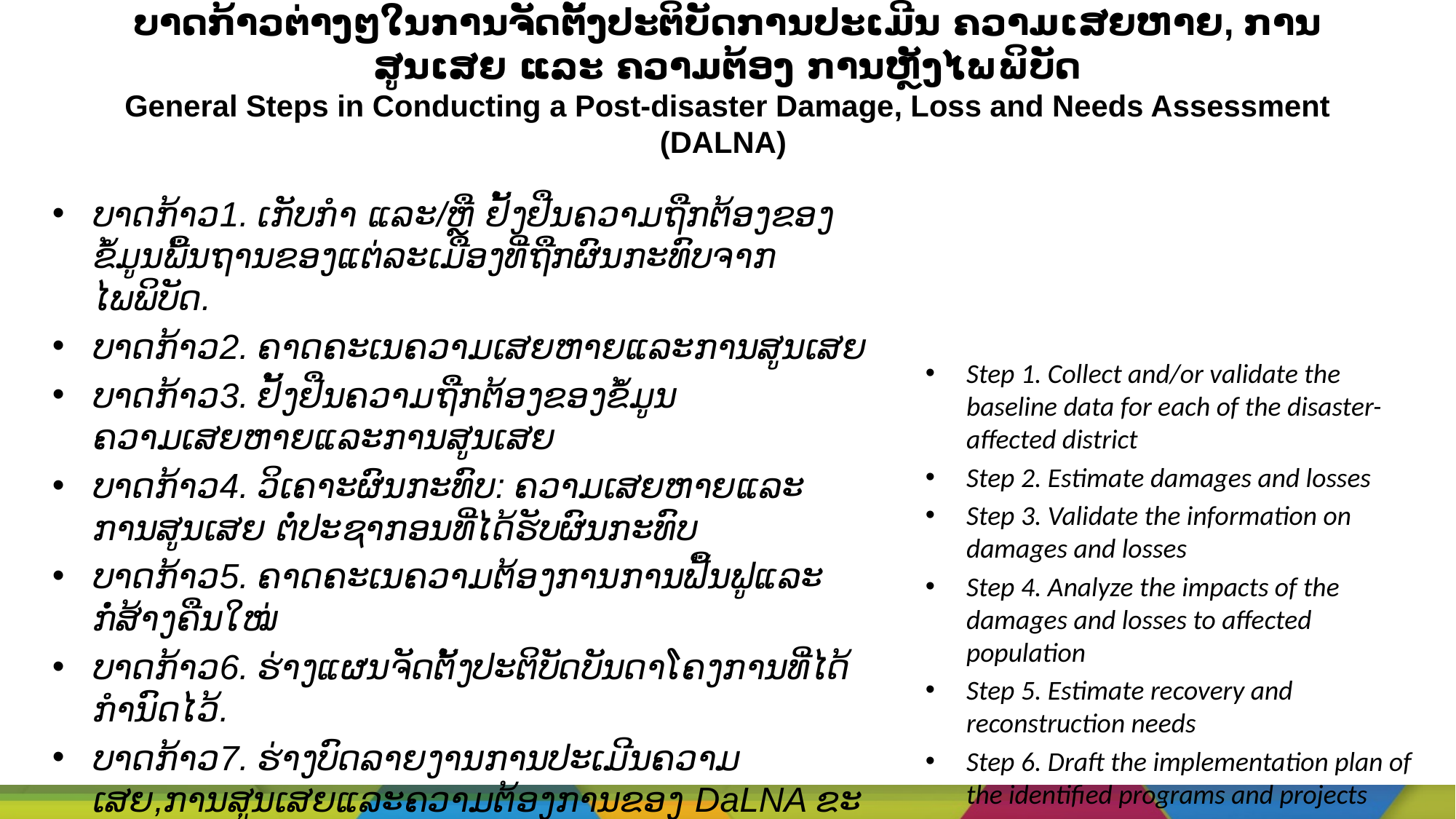

# ບາດກ້າວຕ່າງໆໃນການຈັດຕັ້ງປະຕິບັດການປະເມີນ ຄວາມເສຍຫາຍ, ການສູນເສຍ ແລະ ຄວາມຕ້ອງ ການຫຼັງໄພພິບັດ General Steps in Conducting a Post-disaster Damage, Loss and Needs Assessment (DALNA)
ບາດກ້າວ1. ເກັບກໍາ ແລະ/ຫຼື ຢັ້ງຢືນຄວາມຖືກຕ້ອງຂອງຂໍ້ມູນພື້ນຖານຂອງແຕ່ລະເມືອງທີ່ຖືກຜົນກະທົບຈາກໄພພິບັດ.
ບາດກ້າວ2. ຄາດຄະເນຄວາມເສຍຫາຍແລະການສູນເສຍ
ບາດກ້າວ3. ຢັ້ງຢືນຄວາມຖືກຕ້ອງຂອງຂໍ້ມູນຄວາມເສຍຫາຍແລະການສູນເສຍ
ບາດກ້າວ4. ວິເຄາະຜົນກະທົບ: ຄວາມເສຍຫາຍແລະການສູນເສຍ ຕໍ່ປະຊາກອນທີ່ໄດ້ຮັບຜົນກະທົບ
ບາດກ້າວ5. ຄາດຄະເນຄວາມຕ້ອງການການຟື້ນຟູແລະກໍ່ສ້າງຄືນໃໝ່
ບາດກ້າວ6. ຮ່າງ​ແຜນ​ຈັດ​ຕັ້ງ​ປະຕິບັດ​ບັນດາ​ໂຄງການ​ທີ່​ໄດ້​ກໍານົດ​ໄວ້.
ບາດກ້າວ7.​ ຮ່າງບົດລາຍງານການປະເມີນຄວາມເສຍ,ການສູນເສຍແລະຄວາມຕ້ອງການຂອງ DaLNA ຂະ   ແໜງການ

Step 1. Collect and/or validate the baseline data for each of the disaster-affected district
Step 2. Estimate damages and losses
Step 3. Validate the information on damages and losses
Step 4. Analyze the impacts of the damages and losses to affected population
Step 5. Estimate recovery and reconstruction needs
Step 6. Draft the implementation plan of the identified programs and projects
Step 7. Draft the post-disaster damages, losses and needs (DaLNA) of the sector